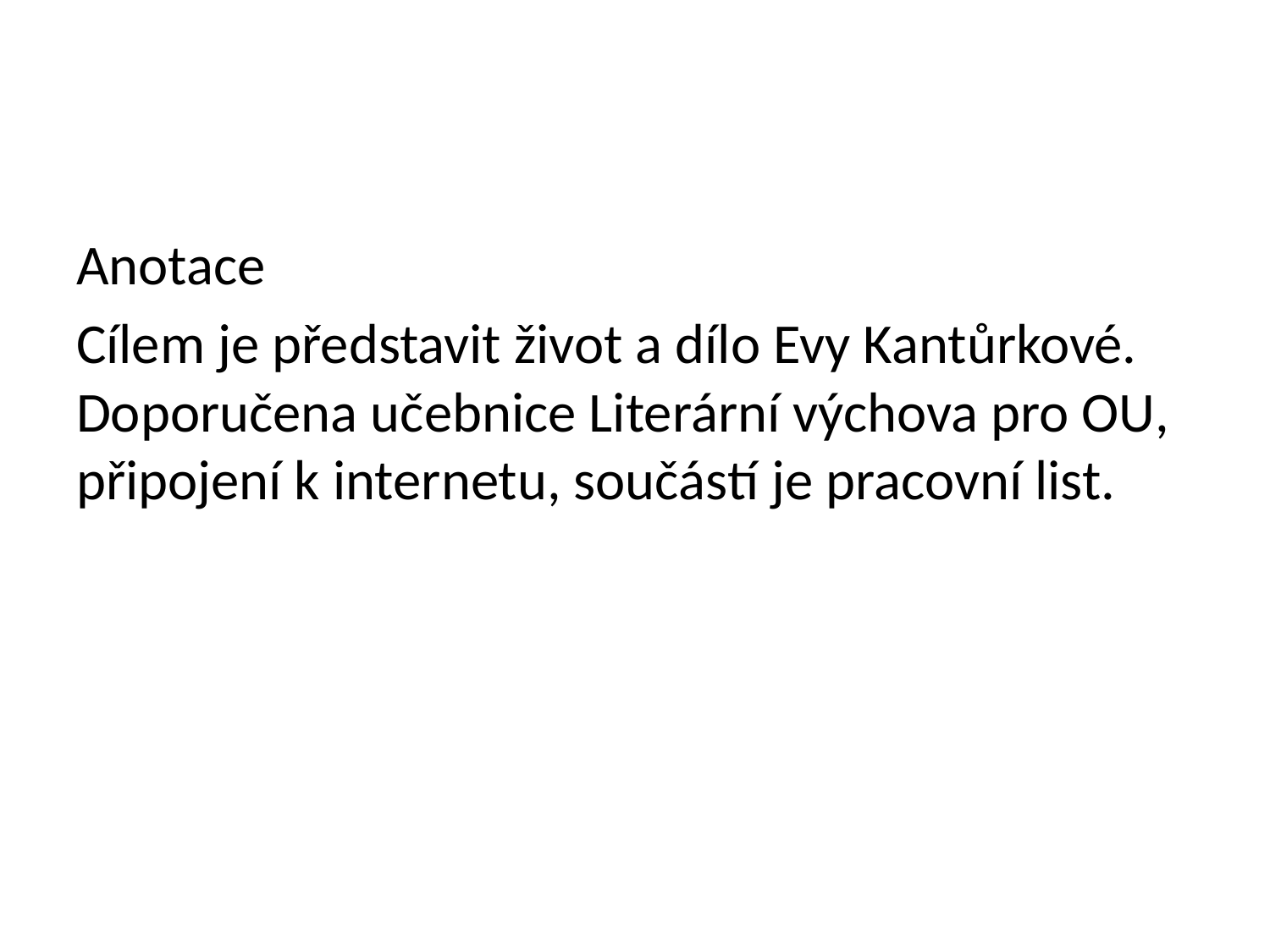

Anotace
Cílem je představit život a dílo Evy Kantůrkové.  Doporučena učebnice Literární výchova pro OU, připojení k internetu, součástí je pracovní list.